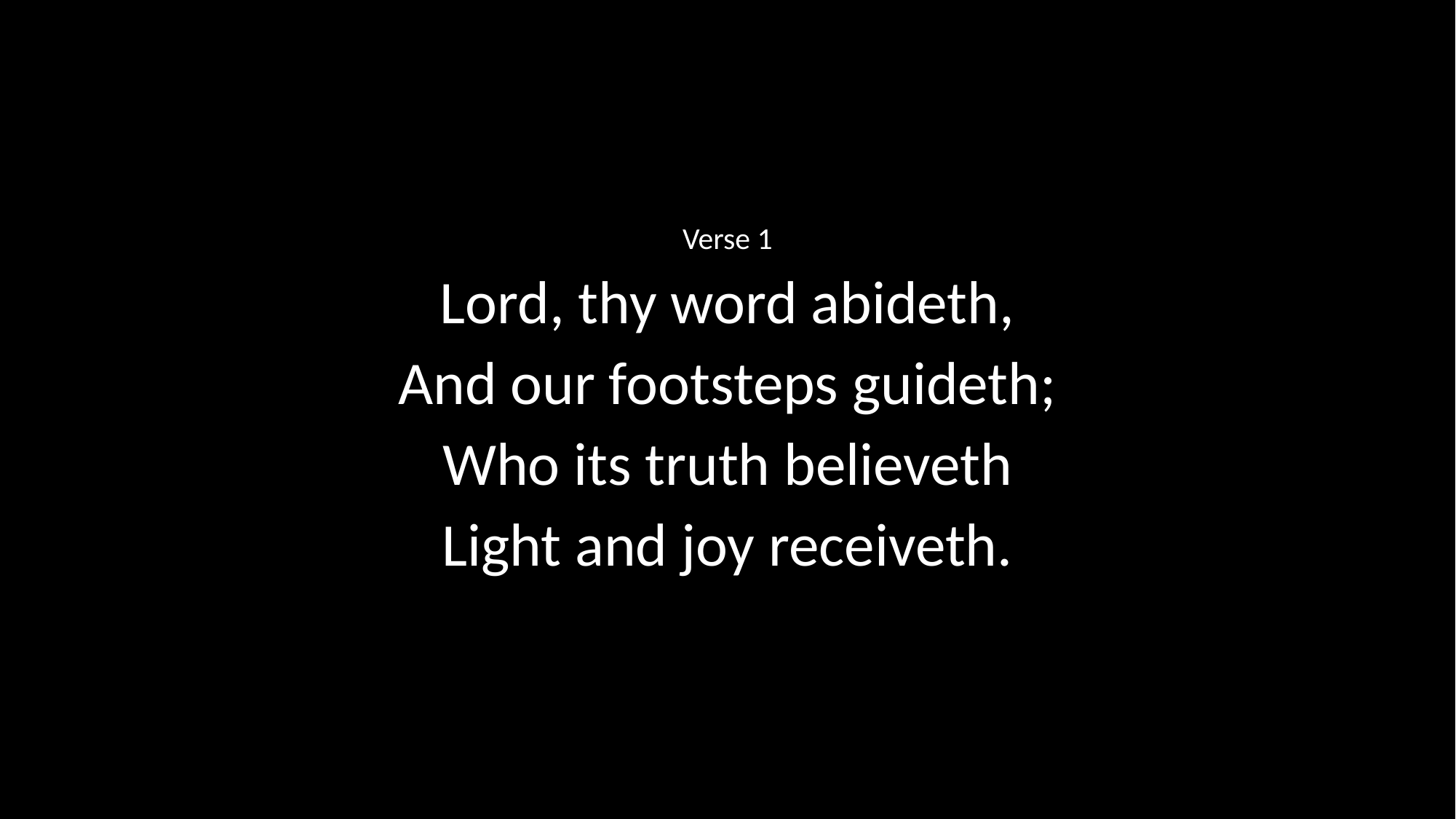

Verse 1
Lord, thy word abideth,
And our footsteps guideth;
Who its truth believeth
Light and joy receiveth.